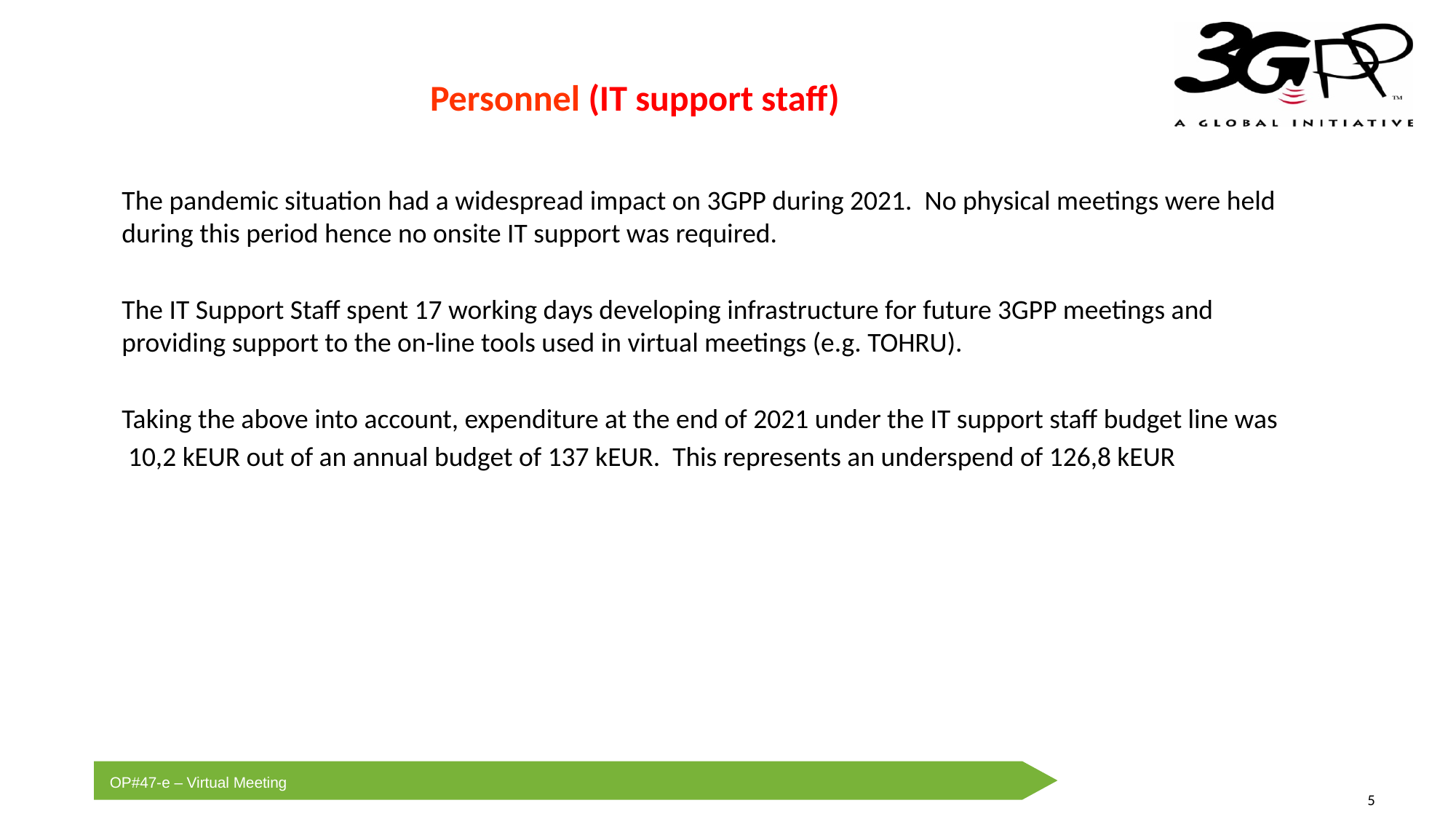

# Personnel (IT support staff)

The pandemic situation had a widespread impact on 3GPP during 2021.  No physical meetings were held during this period hence no onsite IT support was required.

The IT Support Staff spent 17 working days developing infrastructure for future 3GPP meetings and providing support to the on-line tools used in virtual meetings (e.g. TOHRU).

Taking the above into account, expenditure at the end of 2021 under the IT support staff budget line was
 10,2 kEUR out of an annual budget of 137 kEUR.  This represents an underspend of 126,8 kEUR